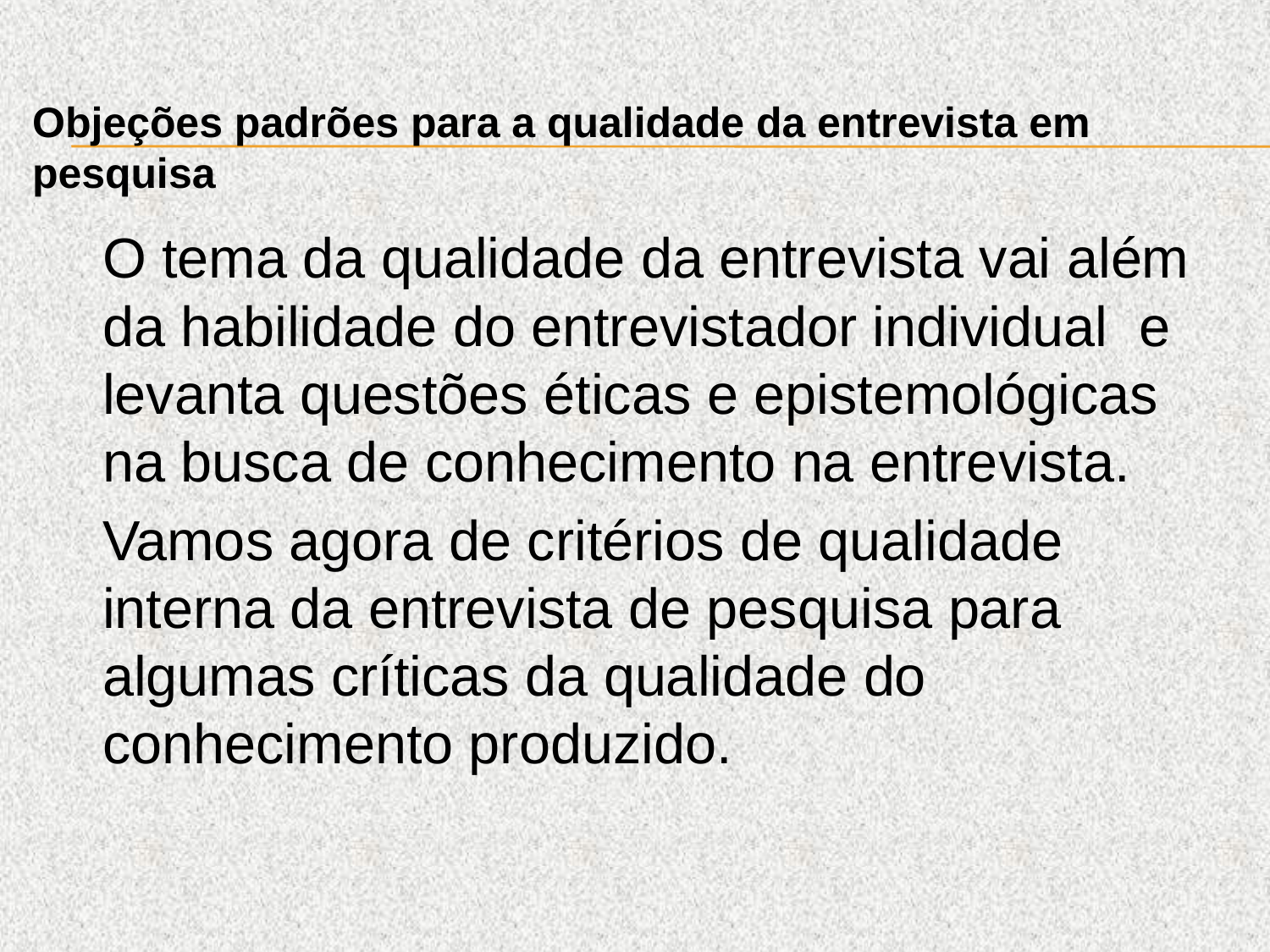

Objeções padrões para a qualidade da entrevista em pesquisa
	O tema da qualidade da entrevista vai além da habilidade do entrevistador individual  e levanta questões éticas e epistemológicas na busca de conhecimento na entrevista.
	Vamos agora de critérios de qualidade interna da entrevista de pesquisa para algumas críticas da qualidade do conhecimento produzido.